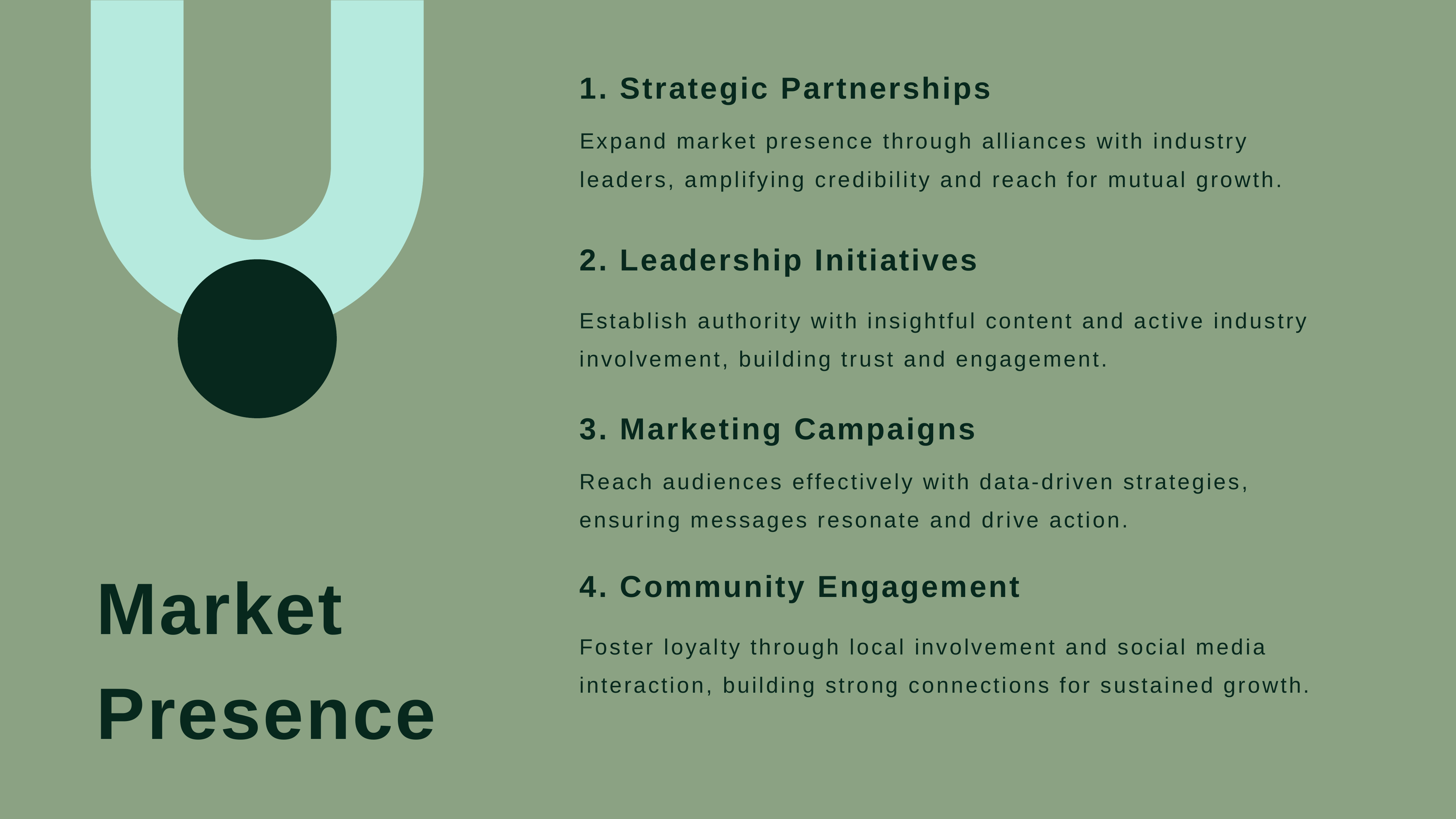

1. Strategic Partnerships
Expand market presence through alliances with industry leaders, amplifying credibility and reach for mutual growth.
2. Leadership Initiatives

Establish authority with insightful content and active industry involvement, building trust and engagement.
3. Marketing Campaigns
Reach audiences effectively with data-driven strategies, ensuring messages resonate and drive action.
Market Presence
4. Community Engagement
Foster loyalty through local involvement and social media interaction, building strong connections for sustained growth.